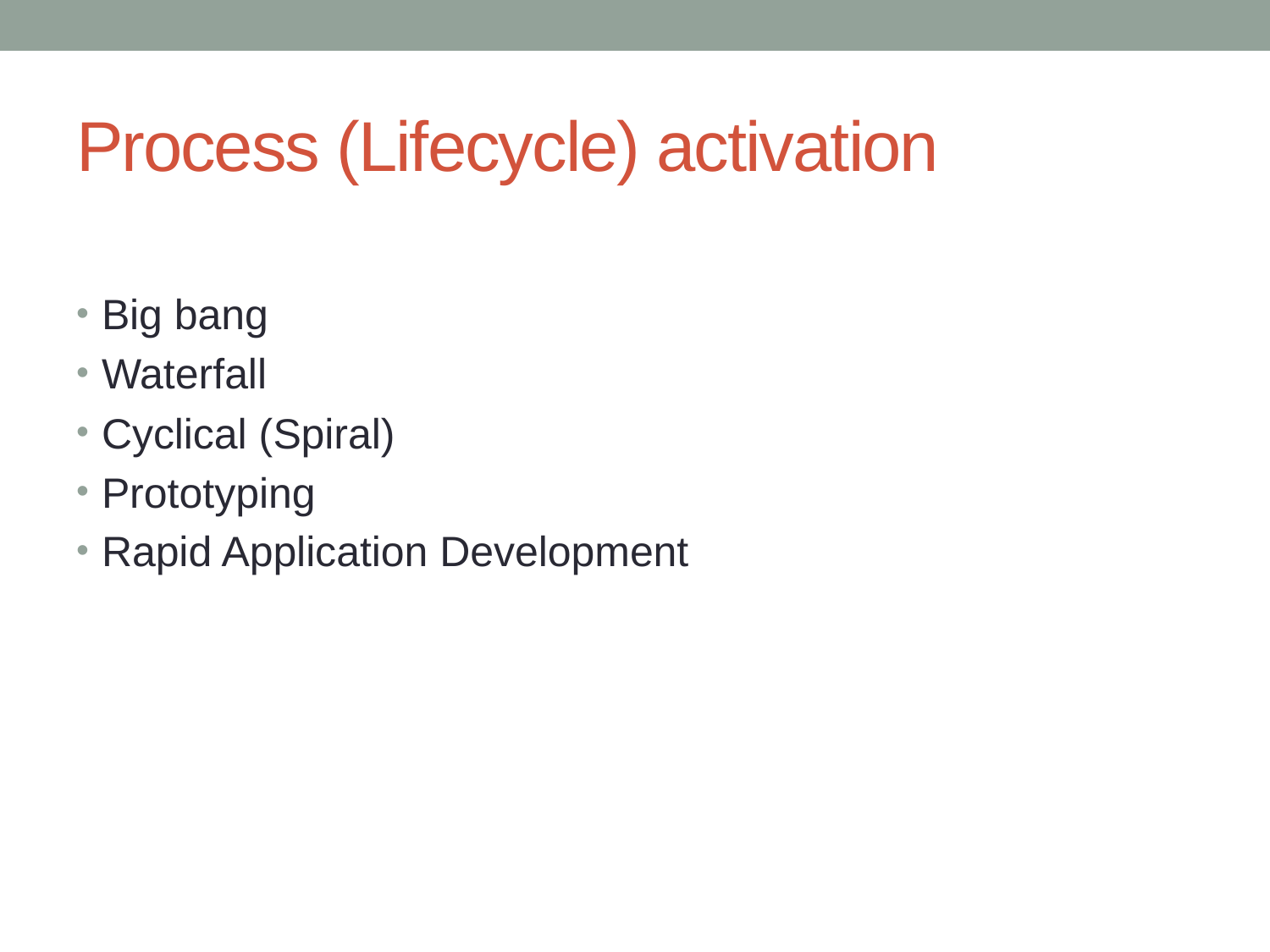

# Process (Lifecycle) activation

Big bang
Waterfall
Cyclical (Spiral)
Prototyping
Rapid Application Development